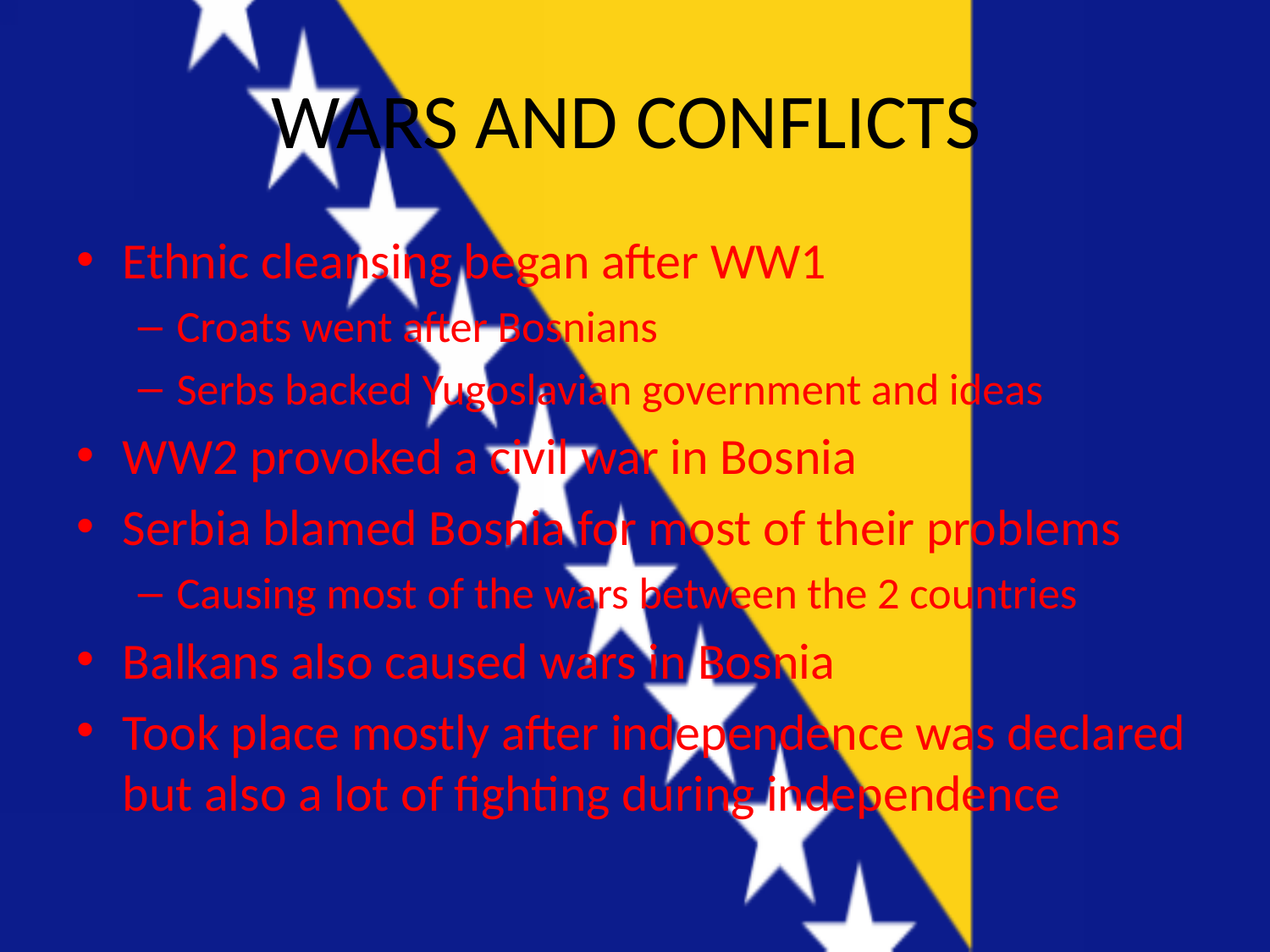

# WARS AND CONFLICTS
Ethnic cleansing began after WW1
Croats went after Bosnians
Serbs backed Yugoslavian government and ideas
WW2 provoked a civil war in Bosnia
Serbia blamed Bosnia for most of their problems
Causing most of the wars between the 2 countries
Balkans also caused wars in Bosnia
Took place mostly after independence was declared but also a lot of fighting during independence